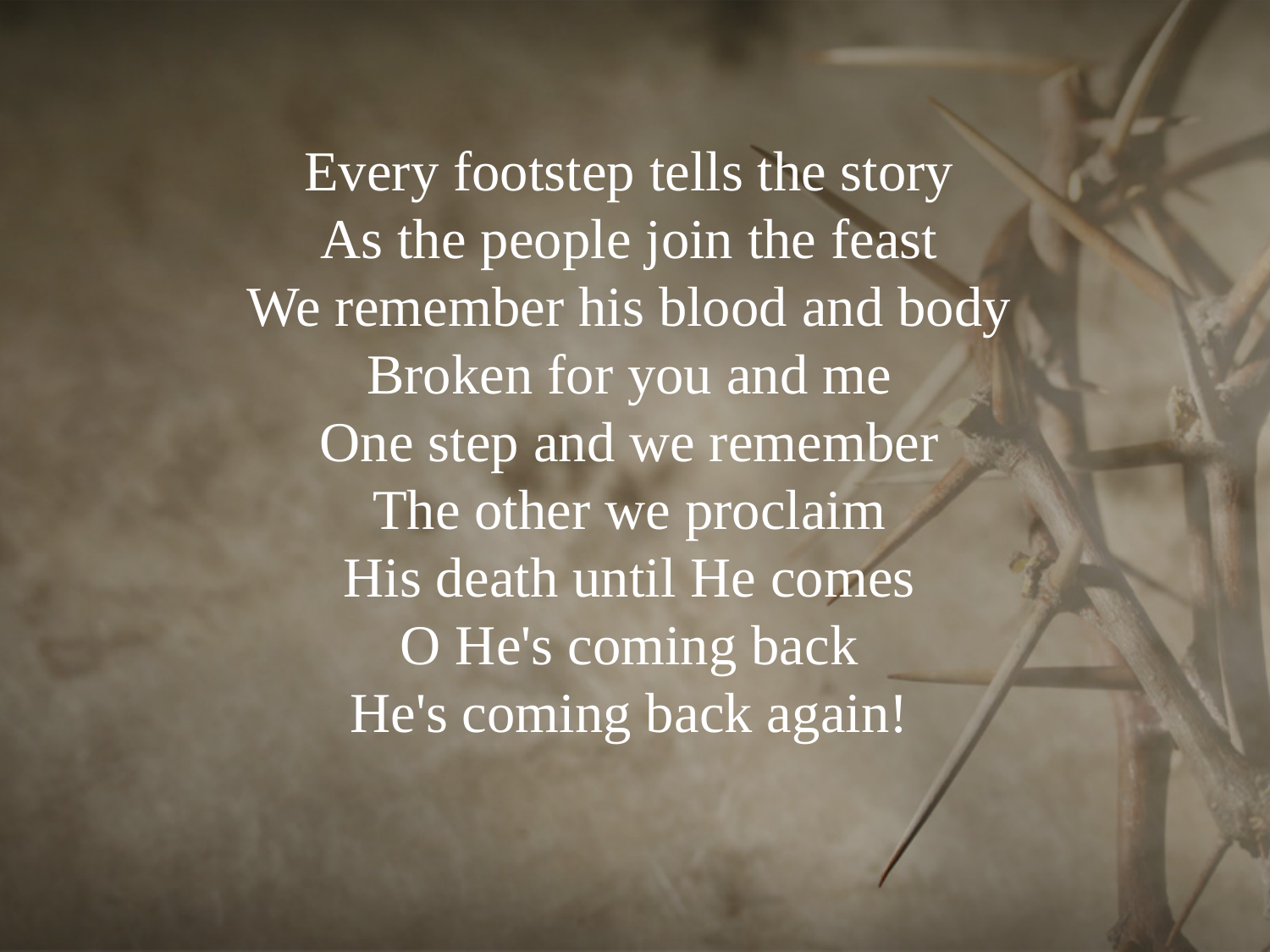

# Every footstep tells the story As the people join the feast We remember his blood and body Broken for you and me One step and we remember The other we proclaim His death until He comes O He's coming back He's coming back again!